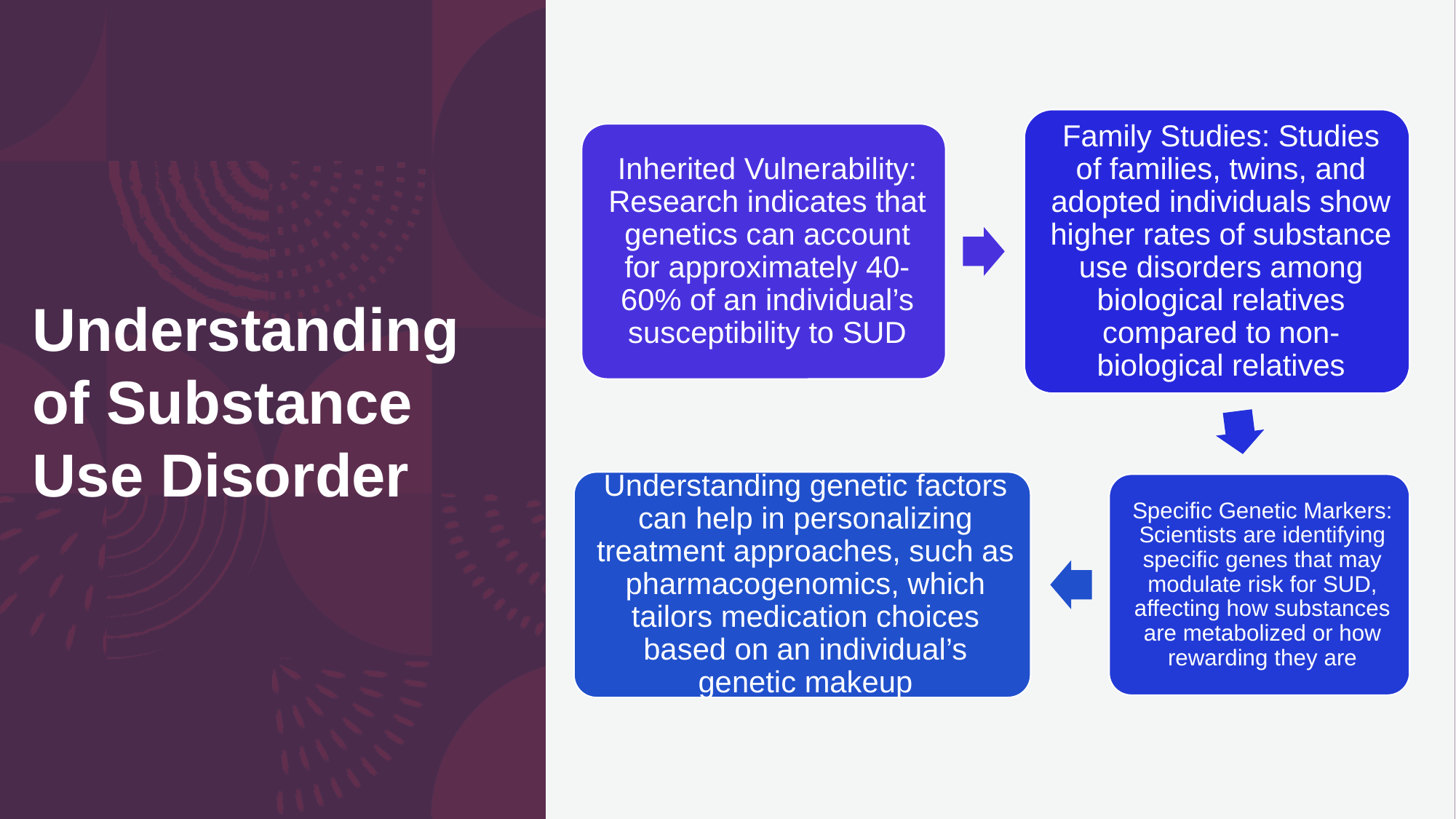

Inherited Vulnerability: Research indicates that genetics can account for approximately 40-60% of an individual’s susceptibility to SUD

Family Studies: Studies of families, twins, and adopted individuals show higher rates of substance use disorders among biological relatives compared to non-biological relatives

Specific Genetic Markers: Scientists are identifying specific genes that may modulate risk for SUD, affecting how substances are metabolized or how rewarding they are

Understanding genetic factors can help in personalizing treatment approaches, such as pharmacogenomics, which tailors medication choices based on an individual’s genetic makeup
# Understanding of Substance Use Disorder